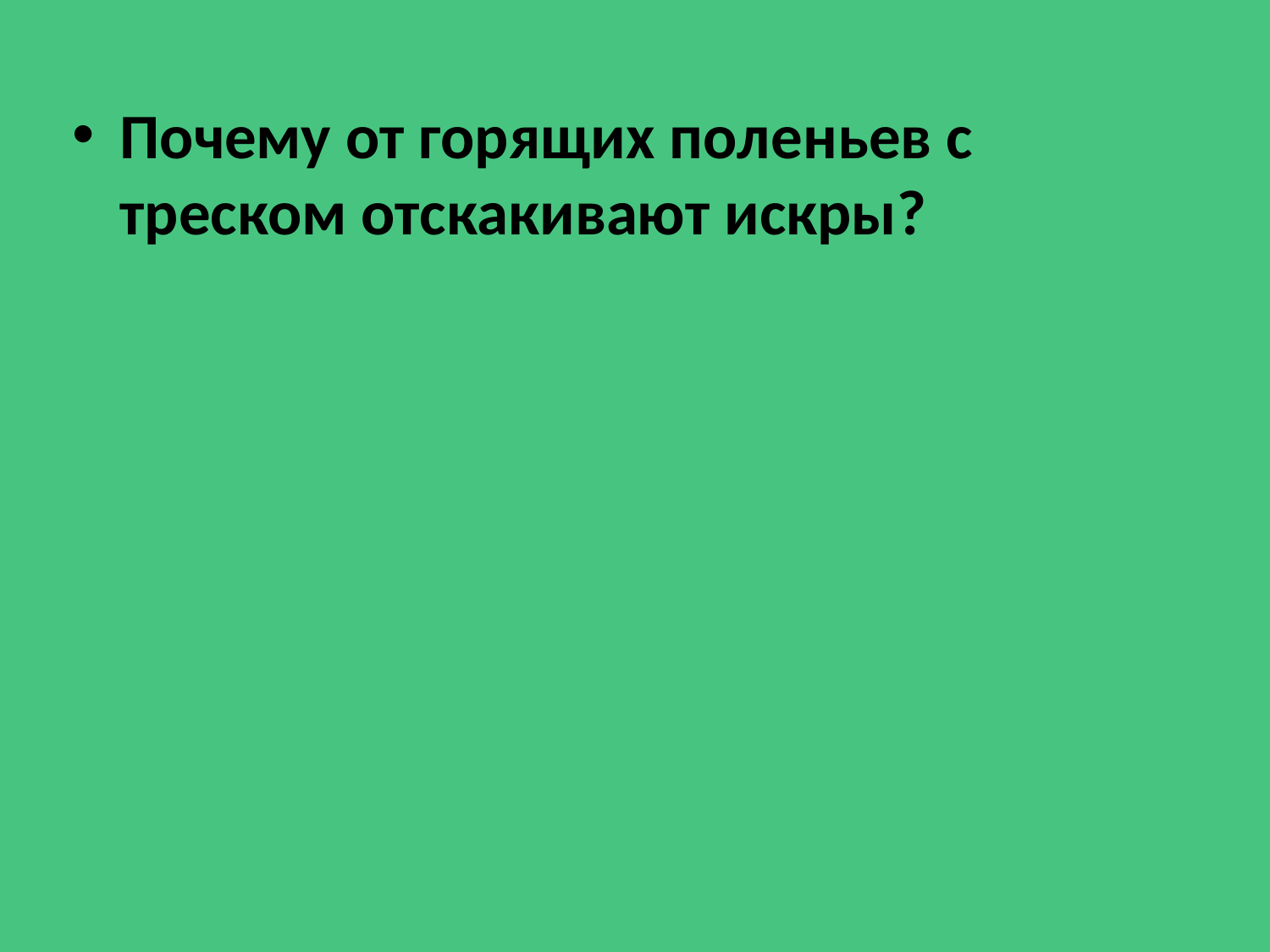

Почему от горящих поленьев с треском отскакивают искры?